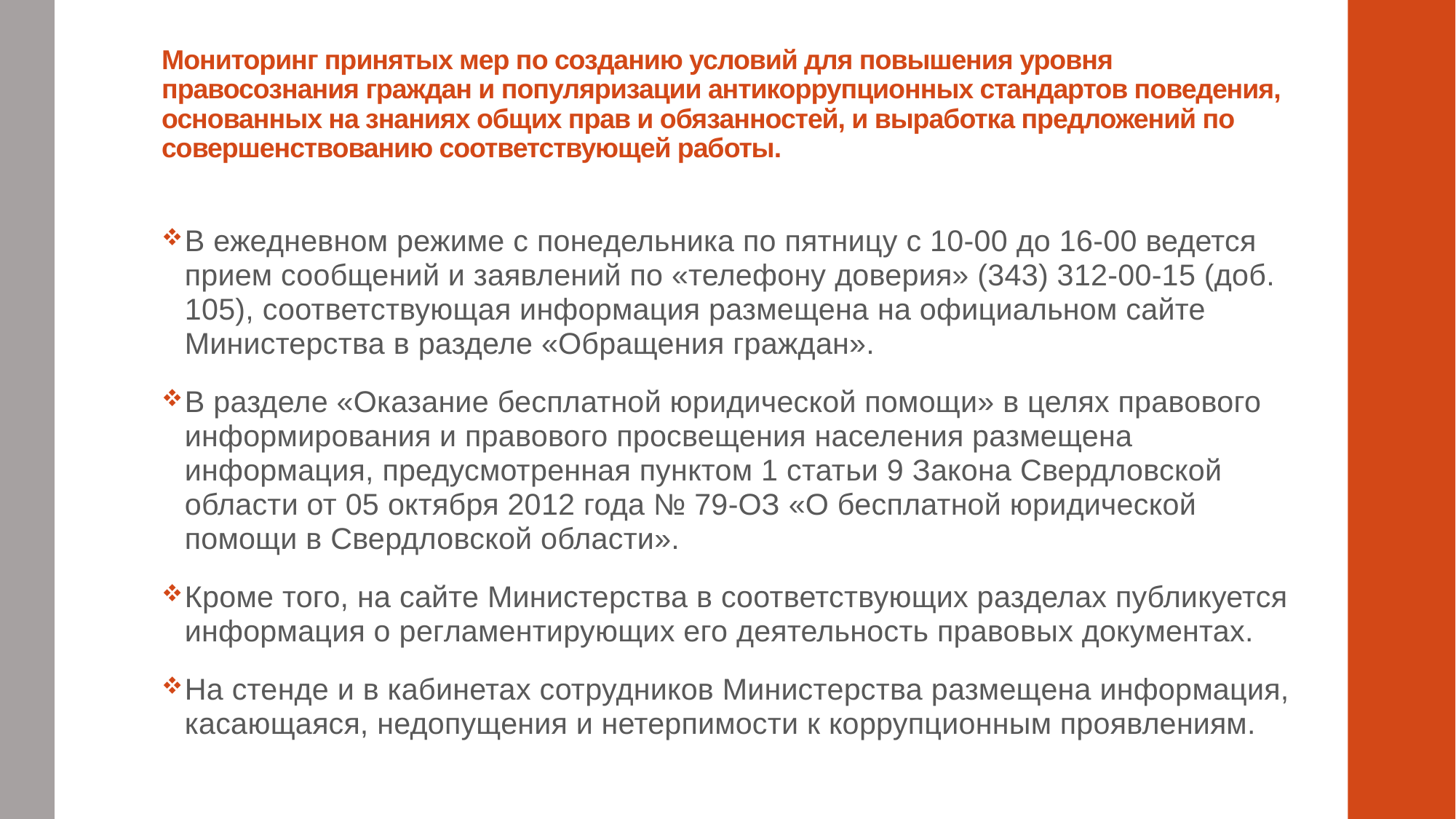

# Мониторинг принятых мер по созданию условий для повышения уровня правосознания граждан и популяризации антикоррупционных стандартов поведения, основанных на знаниях общих прав и обязанностей, и выработка предложений по совершенствованию соответствующей работы.
В ежедневном режиме с понедельника по пятницу с 10-00 до 16-00 ведется прием сообщений и заявлений по «телефону доверия» (343) 312-00-15 (доб. 105), соответствующая информация размещена на официальном сайте Министерства в разделе «Обращения граждан».
В разделе «Оказание бесплатной юридической помощи» в целях правового информирования и правового просвещения населения размещена информация, предусмотренная пунктом 1 статьи 9 Закона Свердловской области от 05 октября 2012 года № 79-ОЗ «О бесплатной юридической помощи в Свердловской области».
Кроме того, на сайте Министерства в соответствующих разделах публикуется информация о регламентирующих его деятельность правовых документах.
На стенде и в кабинетах сотрудников Министерства размещена информация, касающаяся, недопущения и нетерпимости к коррупционным проявлениям.